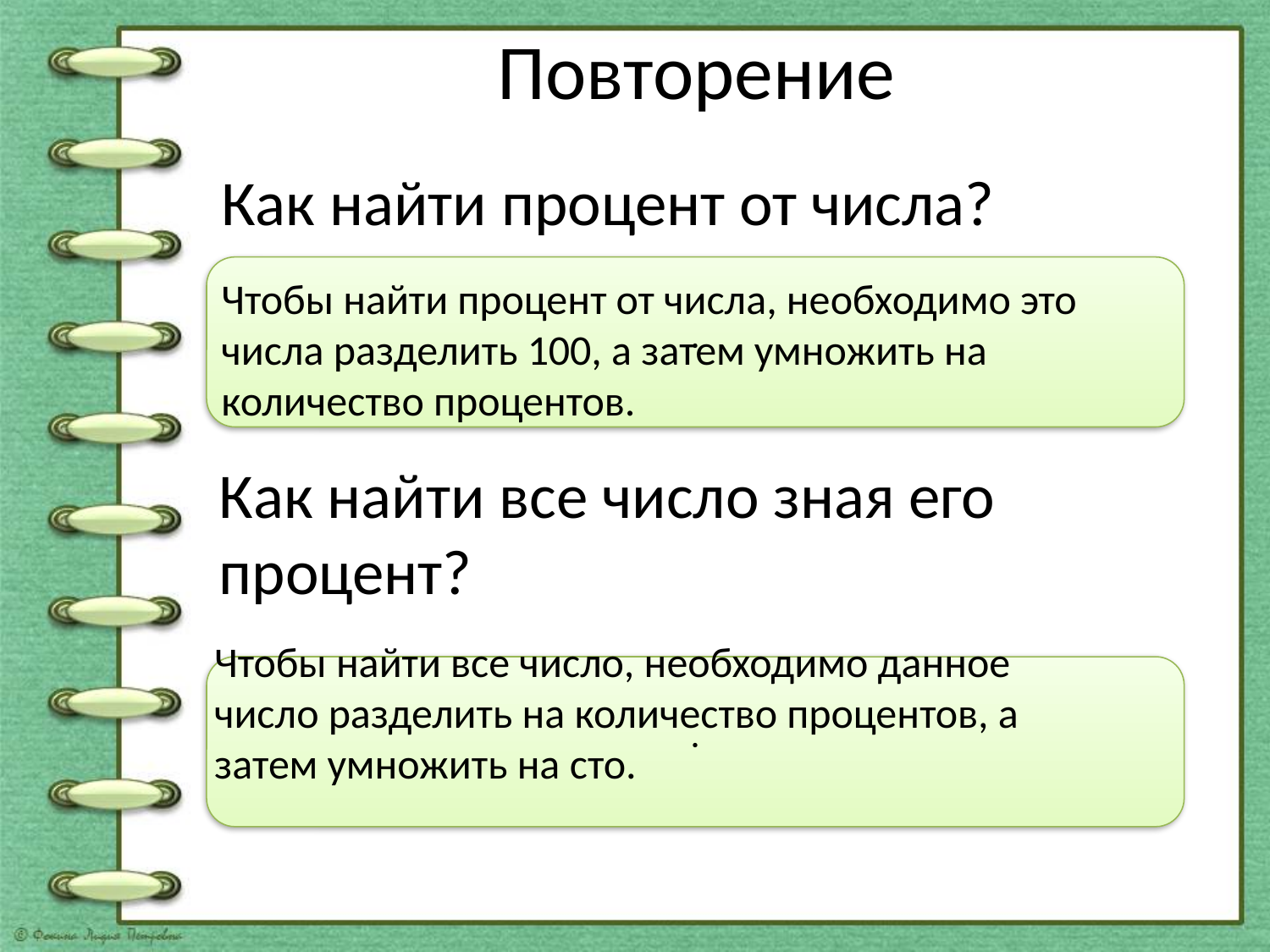

# Повторение
Как найти процент от числа?
·
Чтобы найти процент от числа, необходимо это числа разделить 100, а затем умножить на количество процентов.
Как найти все число зная его
процент?
Чтобы найти все число, необходимо данное число разделить на количество процентов, а затем умножить на сто.
·